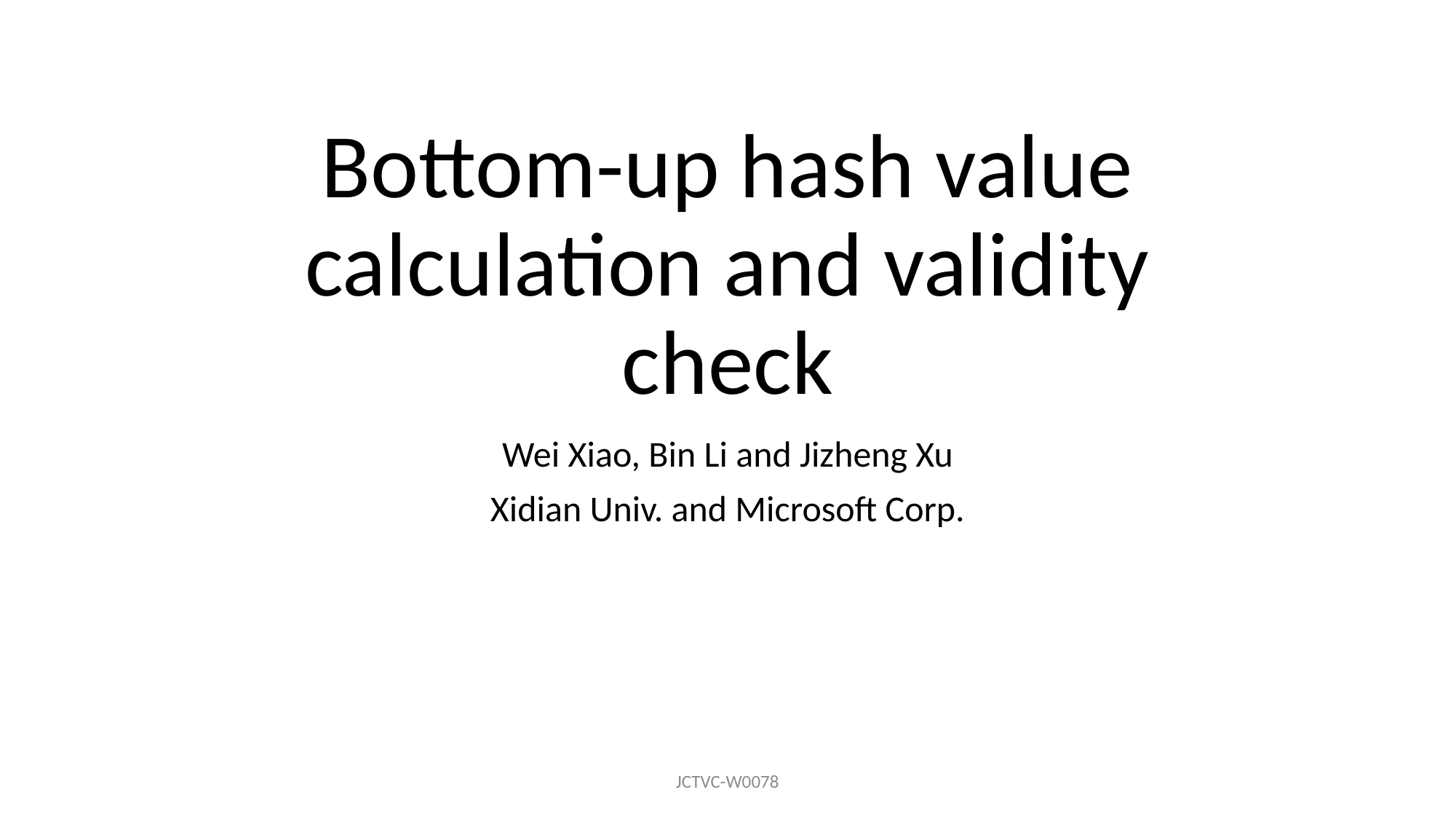

# Bottom-up hash value calculation and validity check
Wei Xiao, Bin Li and Jizheng Xu
Xidian Univ. and Microsoft Corp.
JCTVC-W0078